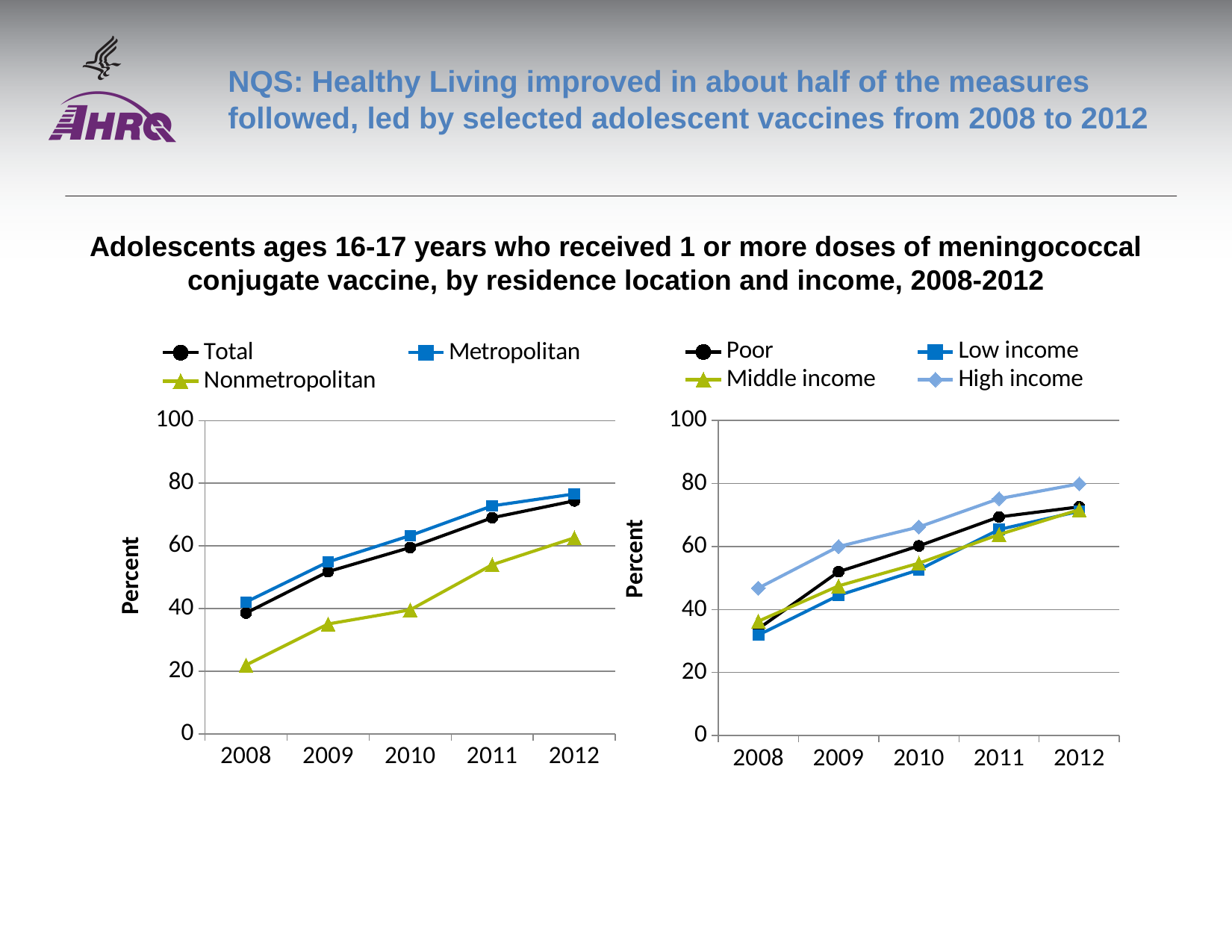

# NQS: Healthy Living improved in about half of the measures followed, led by selected adolescent vaccines from 2008 to 2012

Adolescents ages 16-17 years who received 1 or more doses of meningococcal conjugate vaccine, by residence location and income, 2008-2012

### Chart

| Category | Total | Metropolitan | Nonmetropolitan |
|---|---|---|---|
| 2008 | 38.6 | 42.1 | 22.0 |
| 2009 | 51.8 | 54.9 | 35.1 |
| 2010 | 59.5 | 63.3 | 39.6 |
| 2011 | 69.0 | 72.8 | 54.0 |
| 2012 | 74.4 | 76.6 | 62.6 |

### Chart

| Category | Poor | Low income | Middle income | High income |
|---|---|---|---|---|
| 2008 | 33.9 | 31.9 | 36.3 | 46.8 |
| 2009 | 52.0 | 44.5 | 47.5 | 60.0 |
| 2010 | 60.2 | 52.6 | 54.7 | 66.2 |
| 2011 | 69.4 | 65.4 | 63.8 | 75.2 |
| 2012 | 72.6 | 71.2 | 71.7 | 79.9 |